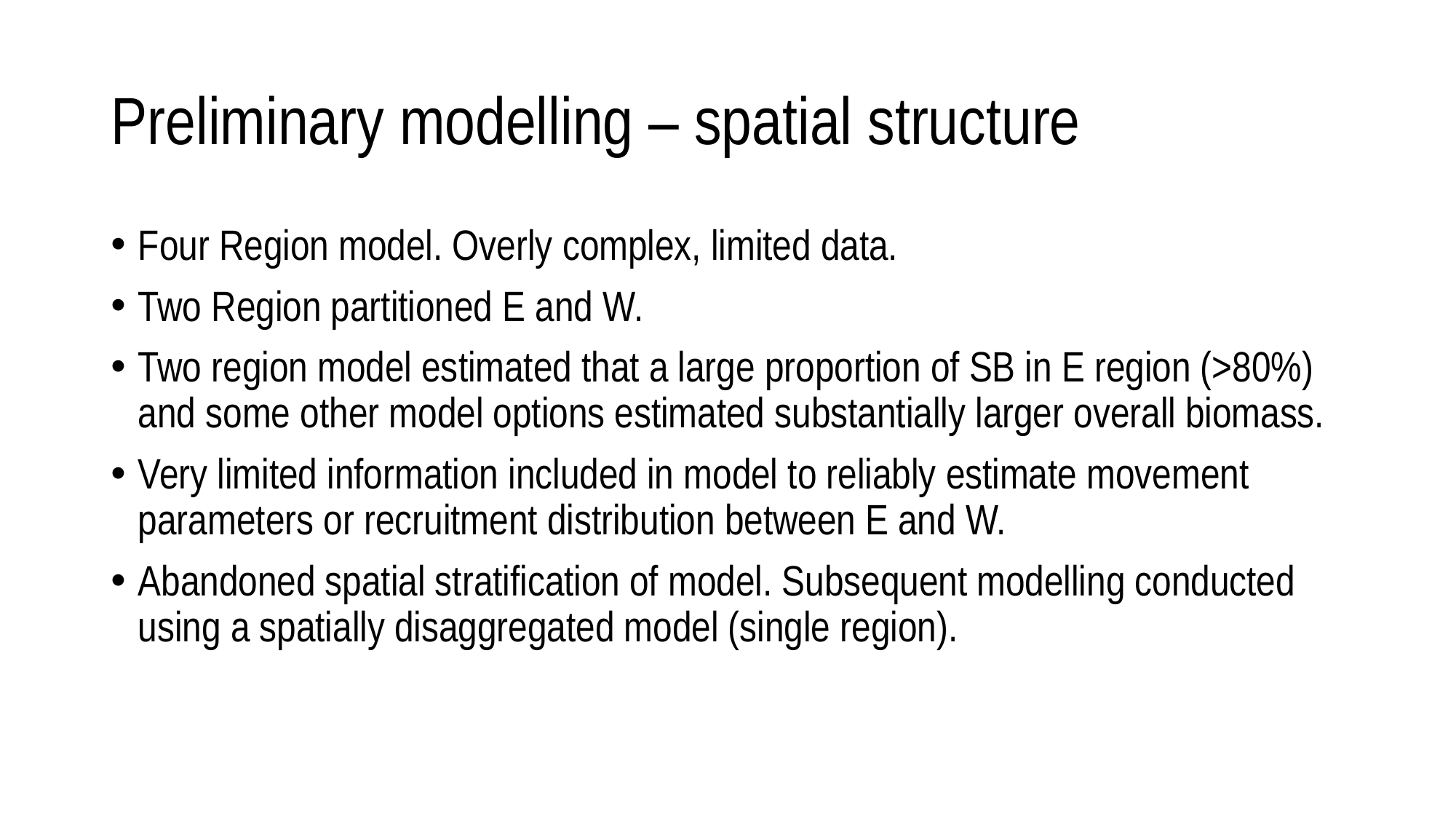

# Preliminary modelling – spatial structure
Four Region model. Overly complex, limited data.
Two Region partitioned E and W.
Two region model estimated that a large proportion of SB in E region (>80%) and some other model options estimated substantially larger overall biomass.
Very limited information included in model to reliably estimate movement parameters or recruitment distribution between E and W.
Abandoned spatial stratification of model. Subsequent modelling conducted using a spatially disaggregated model (single region).